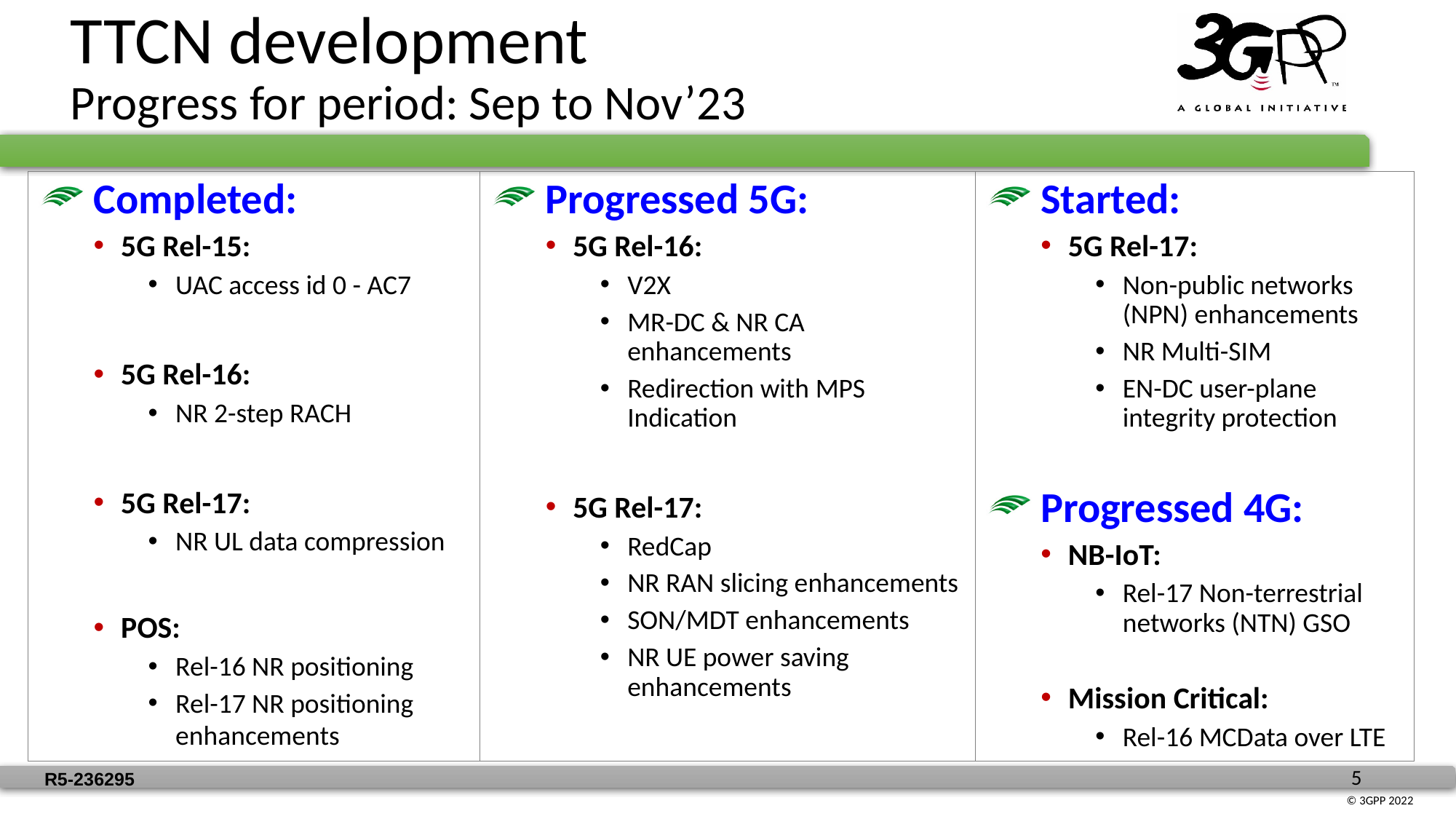

# TTCN development Progress for period: Sep to Nov’23
 Completed:
5G Rel-15:
UAC access id 0 - AC7

5G Rel-16:
NR 2-step RACH

5G Rel-17:
NR UL data compression

POS:
Rel-16 NR positioning
Rel-17 NR positioning enhancements

 Progressed 5G:
5G Rel-16:
V2X
MR-DC & NR CA enhancements
Redirection with MPS Indication

5G Rel-17:
RedCap
NR RAN slicing enhancements
SON/MDT enhancements
NR UE power saving enhancements

 Started:
5G Rel-17:
Non-public networks (NPN) enhancements
NR Multi-SIM
EN-DC user-plane integrity protection

 Progressed 4G:
NB-IoT:
Rel-17 Non-terrestrial networks (NTN) GSO

Mission Critical:
Rel-16 MCData over LTE